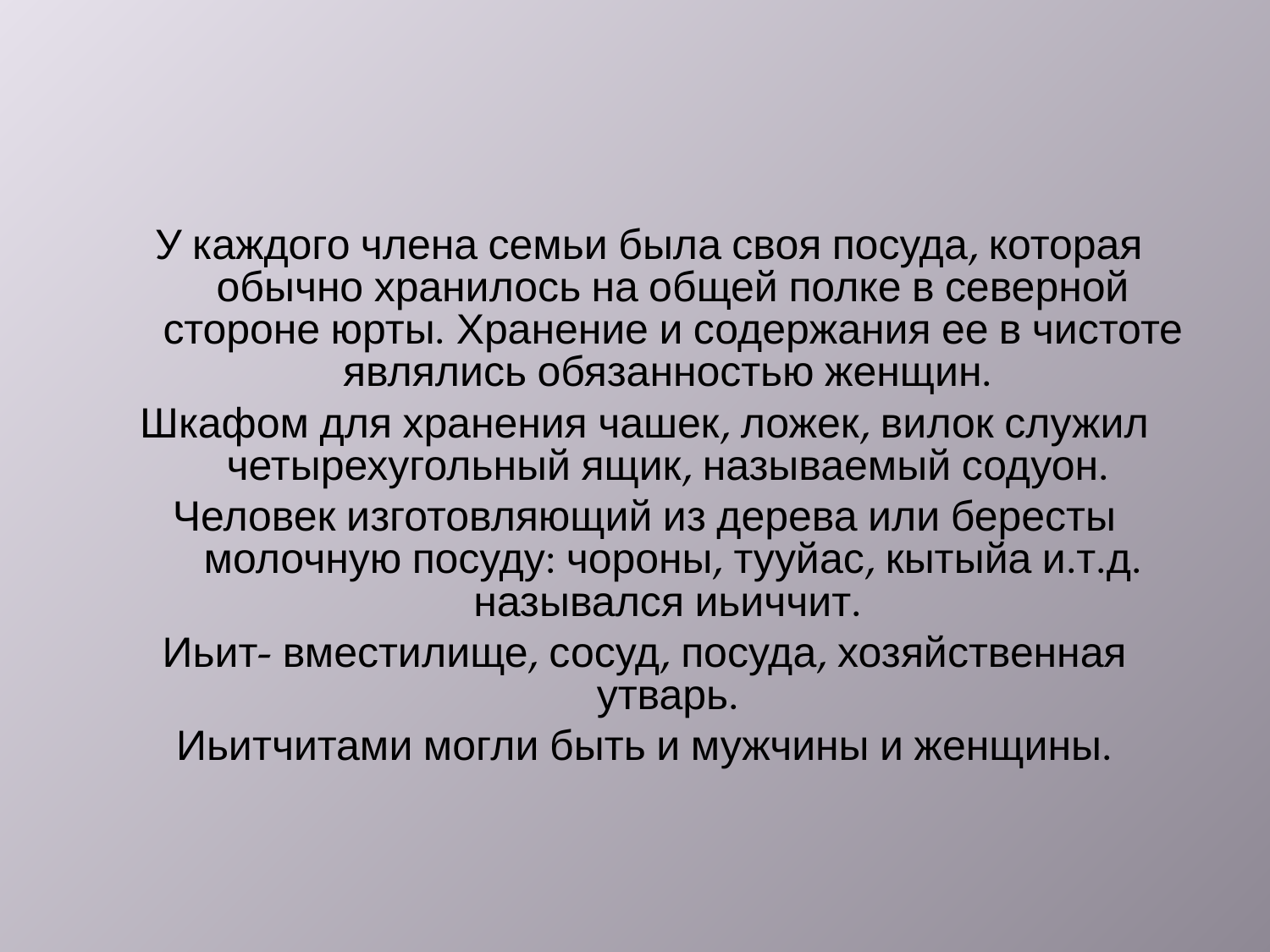

#
 У каждого члена семьи была своя посуда, которая обычно хранилось на общей полке в северной стороне юрты. Хранение и содержания ее в чистоте являлись обязанностью женщин.
Шкафом для хранения чашек, ложек, вилок служил четырехугольный ящик, называемый содуон.
Человек изготовляющий из дерева или бересты молочную посуду: чороны, тууйас, кытыйа и.т.д. назывался иьиччит.
Иьит- вместилище, сосуд, посуда, хозяйственная утварь.
Иьитчитами могли быть и мужчины и женщины.